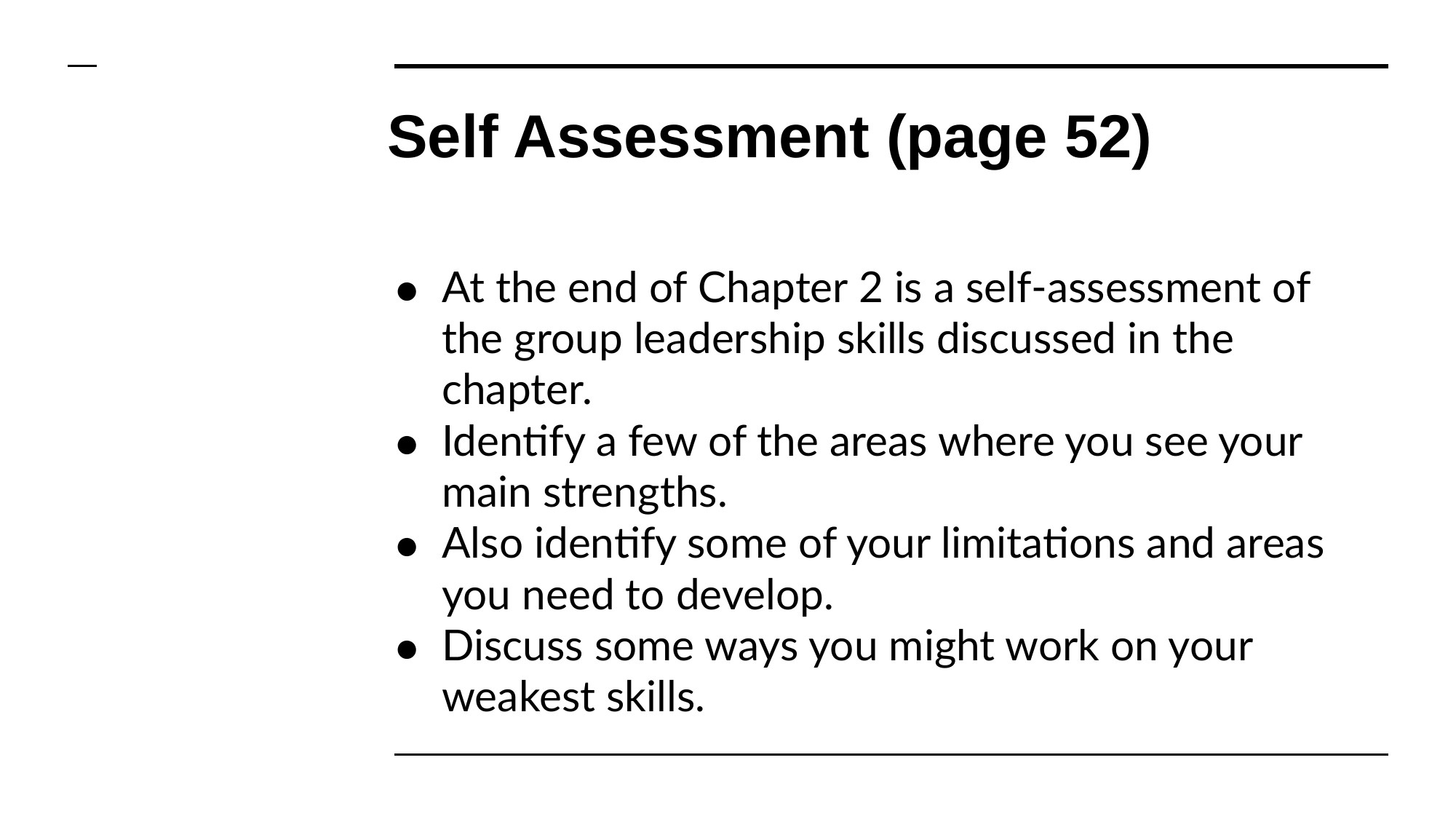

# Self Assessment (page 52)
At the end of Chapter 2 is a self-assessment of the group leadership skills discussed in the chapter.
Identify a few of the areas where you see your main strengths.
Also identify some of your limitations and areas you need to develop.
Discuss some ways you might work on your weakest skills.